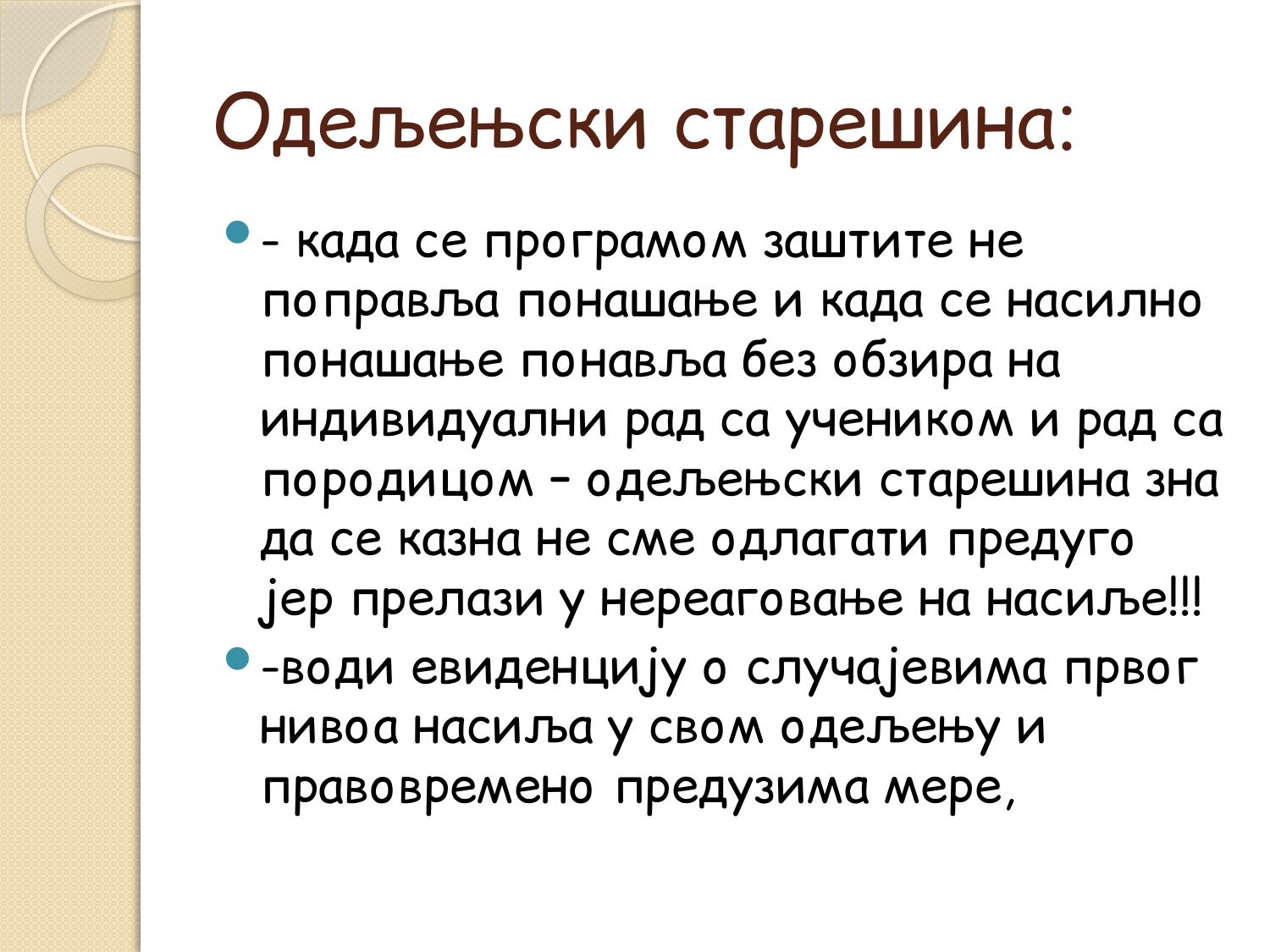

# Одељењски старешина:
- када се програмом заштите не поправља понашање и када се насилно понашање понавља без обзира на индивидуални рад са учеником и рад са породицом – одељењски старешина зна да се казна не сме одлагати предуго јер прелази у нереаговање на насиље!!!
-води евиденцију о случајевима првог нивоа насиља у свом одељењу и правовремено предузима мере,